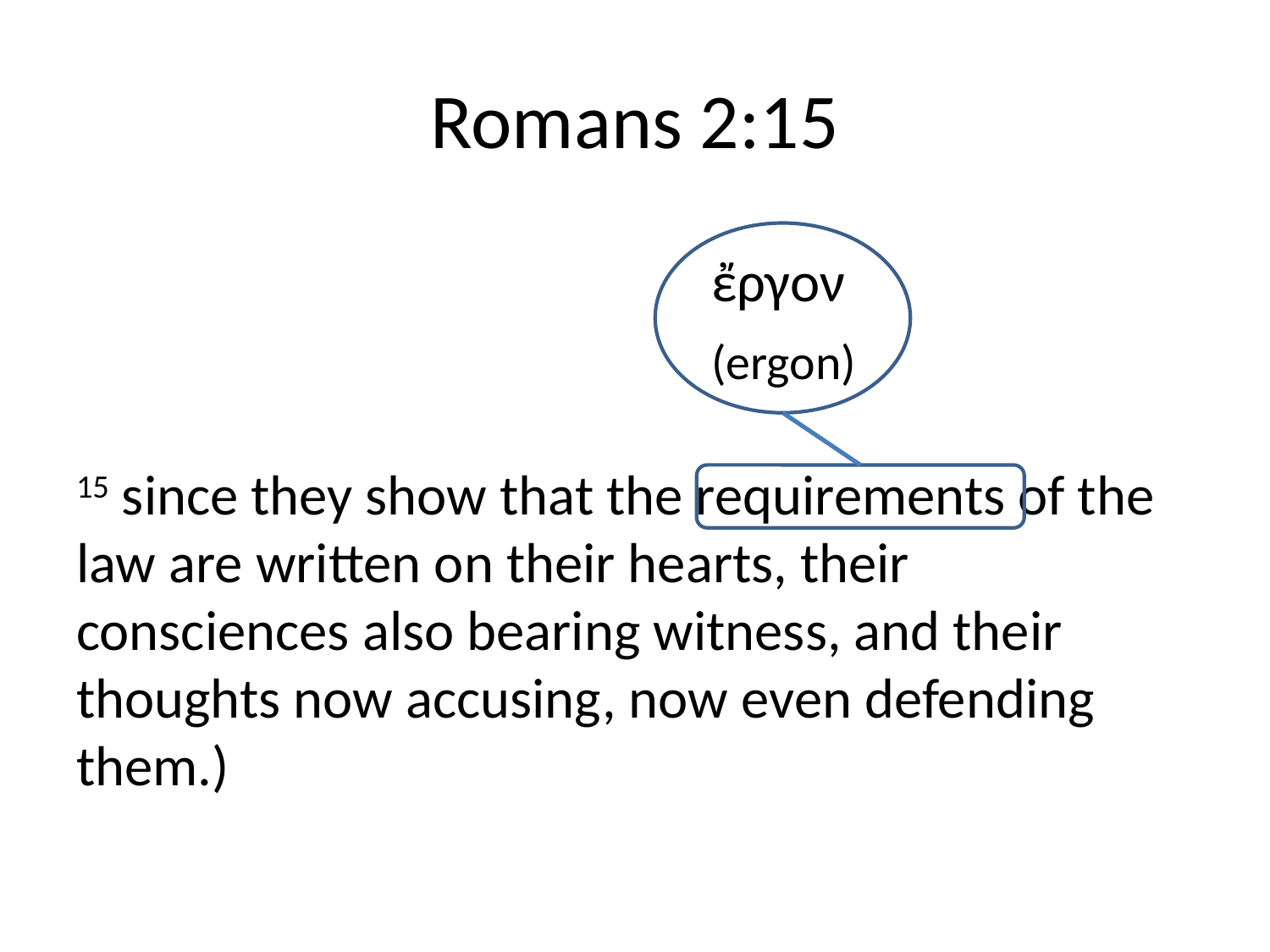

# Romans 2:15
					ἔργον
					(ergon)

15 since they show that the requirements of the law are written on their hearts, their consciences also bearing witness, and their thoughts now accusing, now even defending them.)